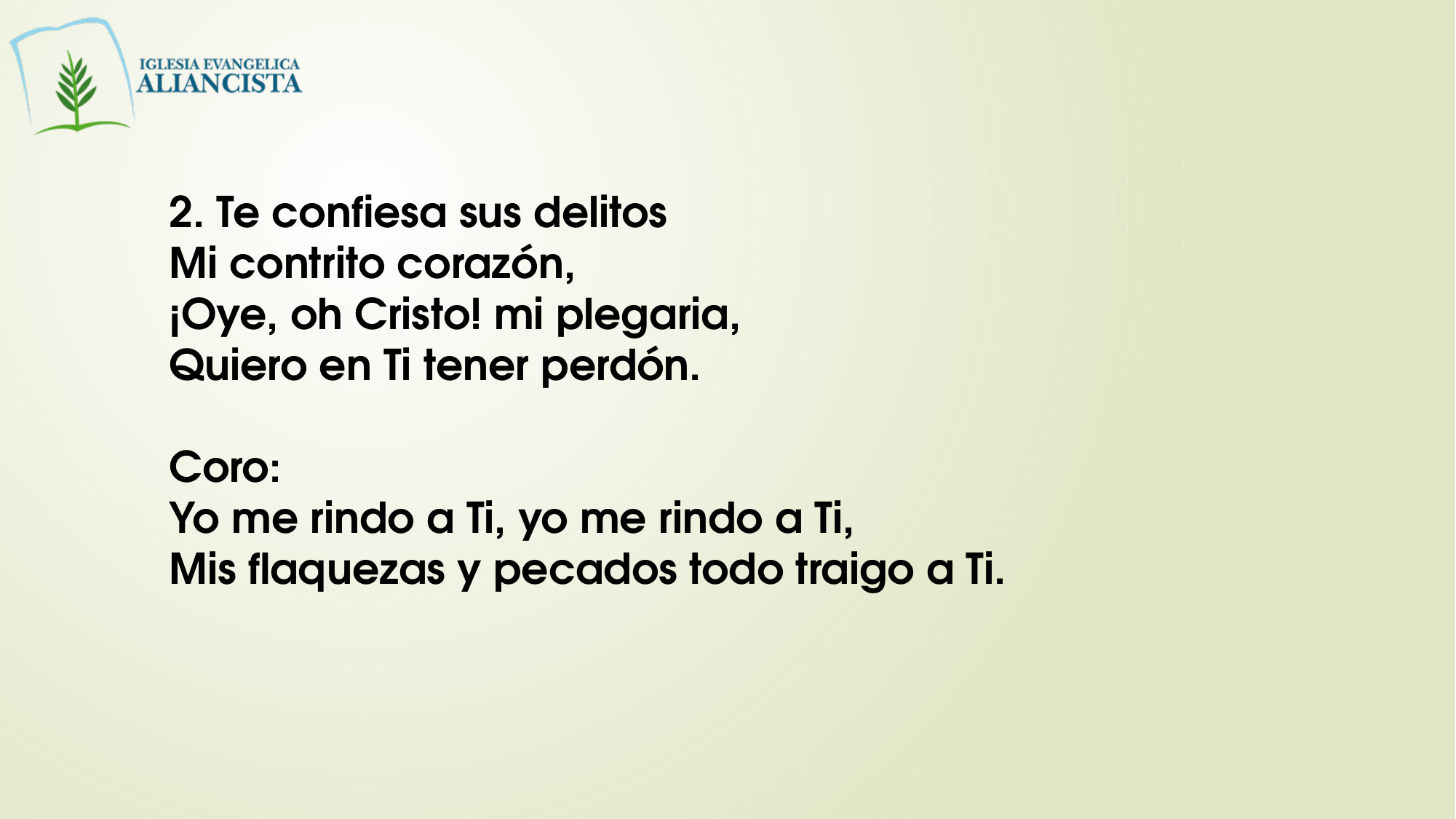

2. Te confiesa sus delitos
Mi contrito corazón,
¡Oye, oh Cristo! mi plegaria,
Quiero en Ti tener perdón.

Coro:
Yo me rindo a Ti, yo me rindo a Ti,
Mis flaquezas y pecados todo traigo a Ti.